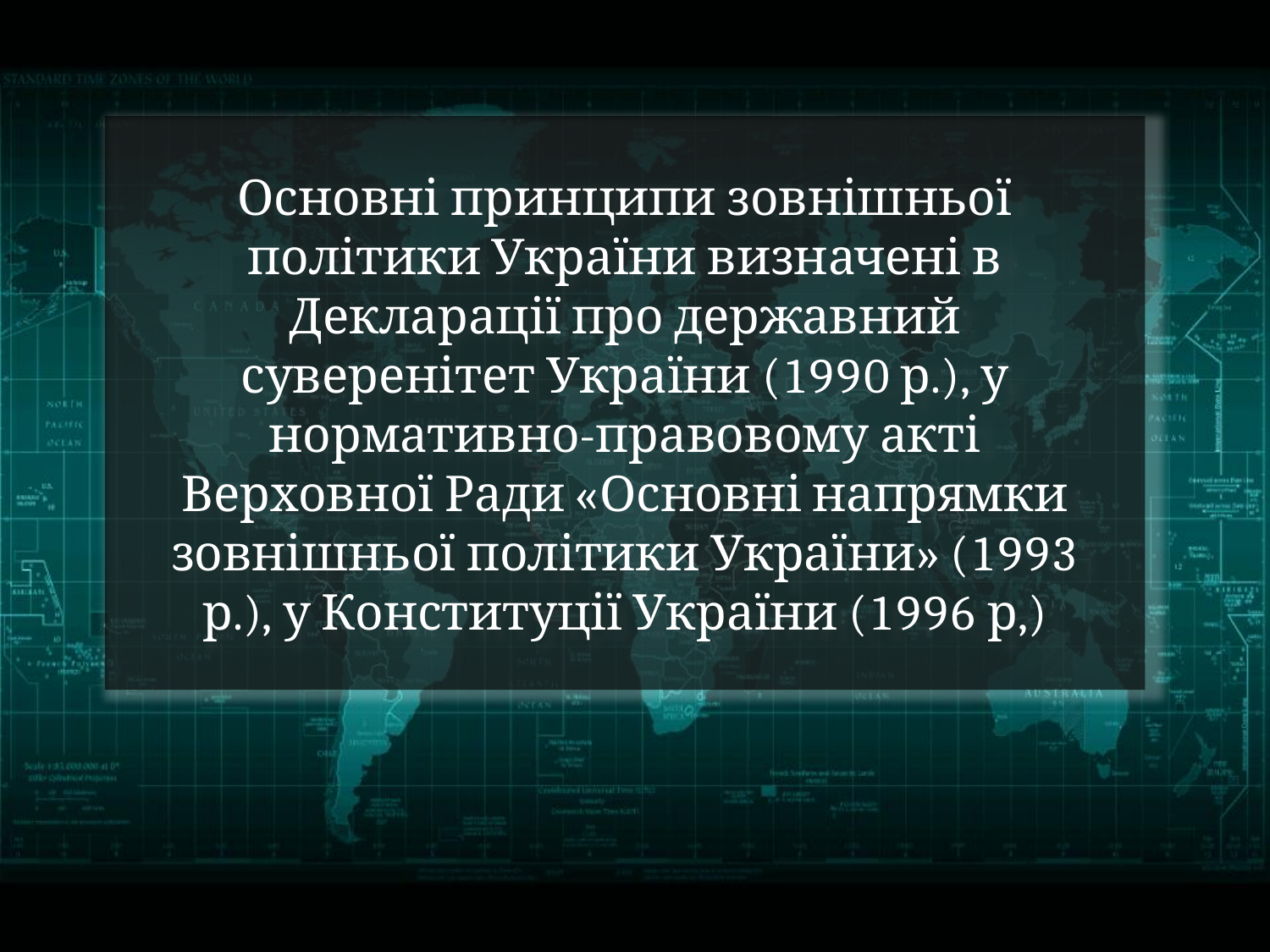

Основні принципи зовнішньої політики України визначені в Декларації про державний суверенітет України (1990 р.), у нормативно-правовому акті Верховної Ради «Основні напрямки зовнішньої політики України» (1993 р.), у Конституції України (1996 р,)